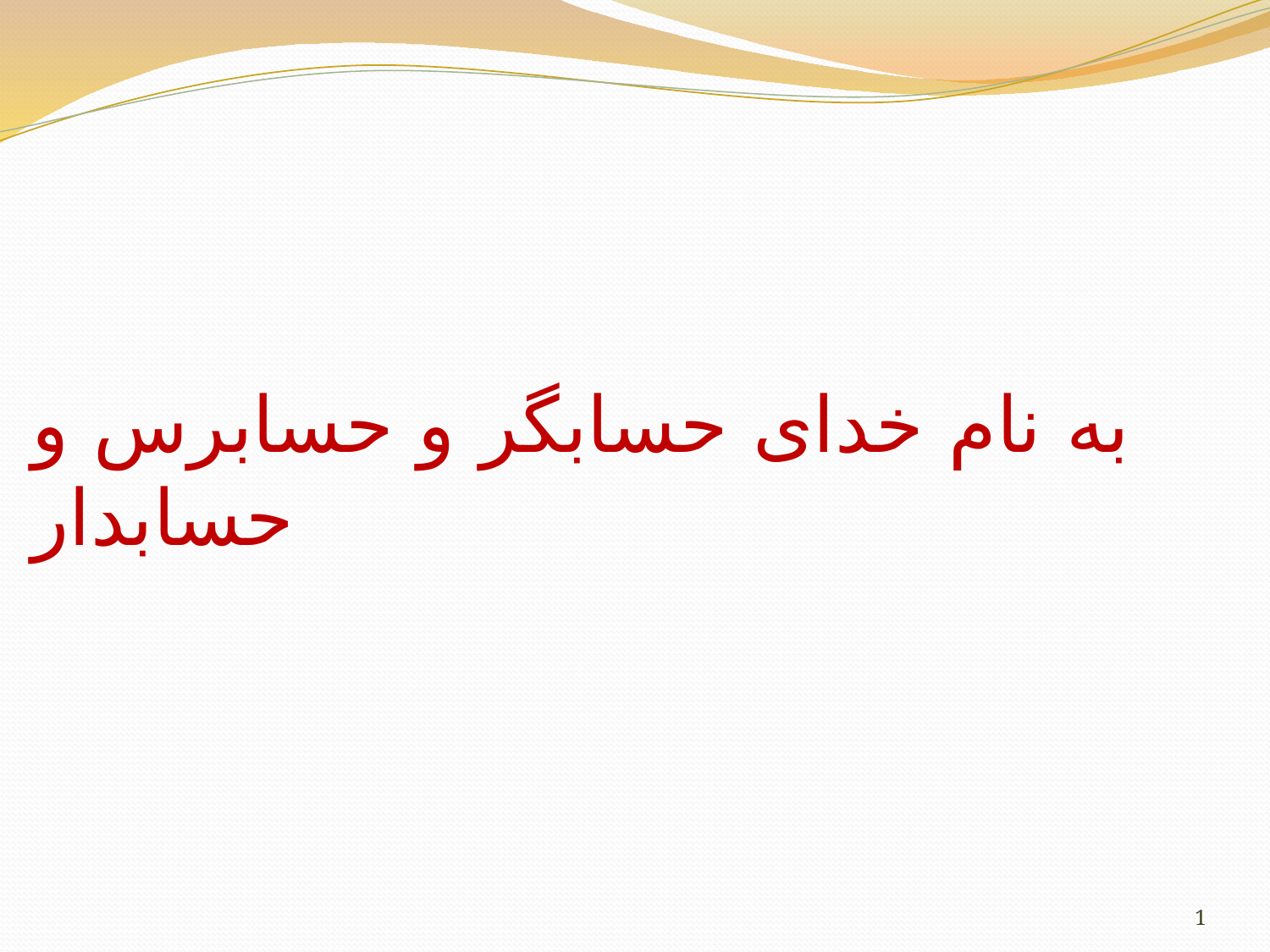

# به نام خدای حسابگر و حسابرس و حسابدار
1